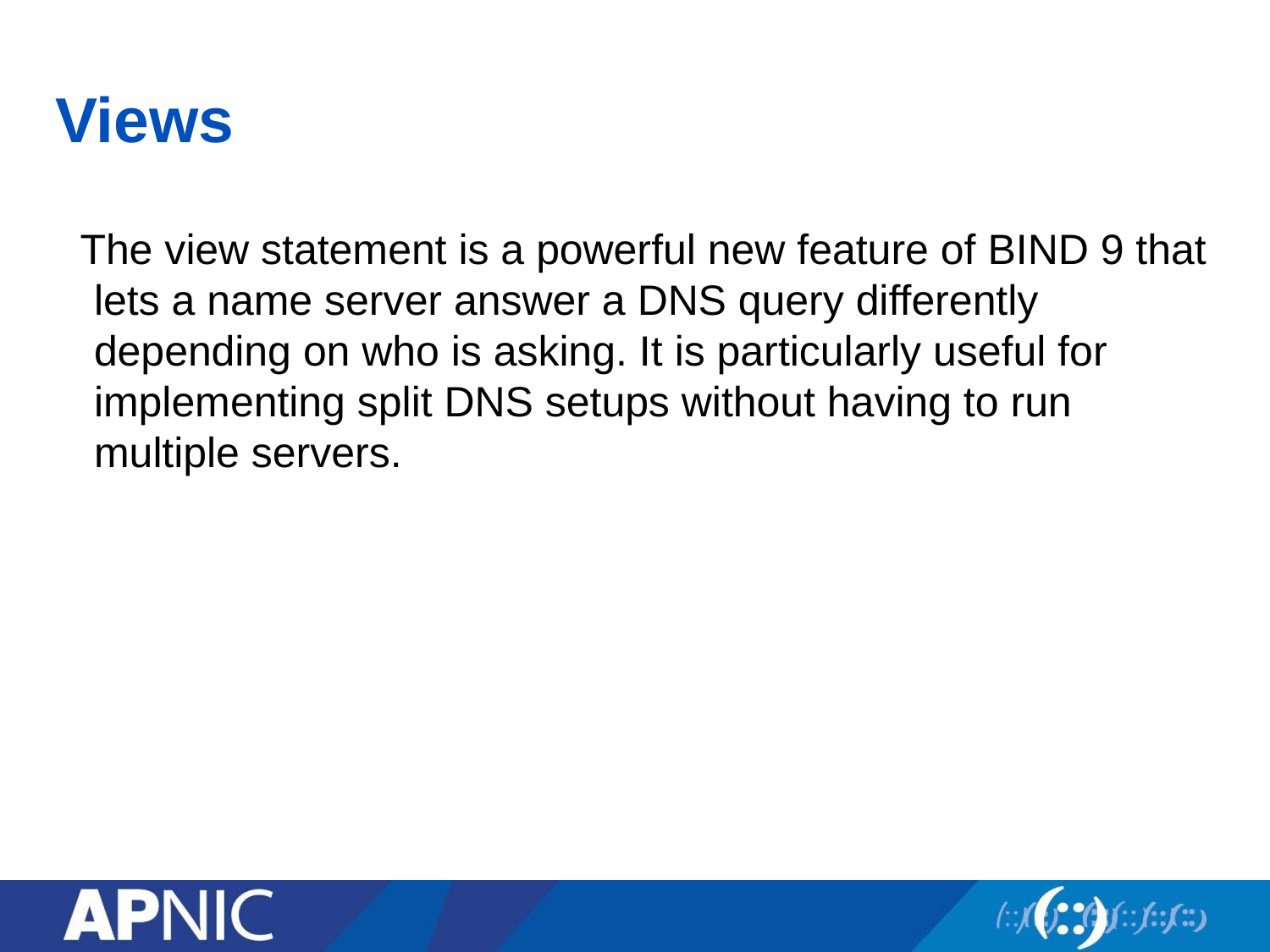

# Views
  The view statement is a powerful new feature of BIND 9 that lets a name server answer a DNS query differently depending on who is asking. It is particularly useful for implementing split DNS setups without having to run multiple servers.